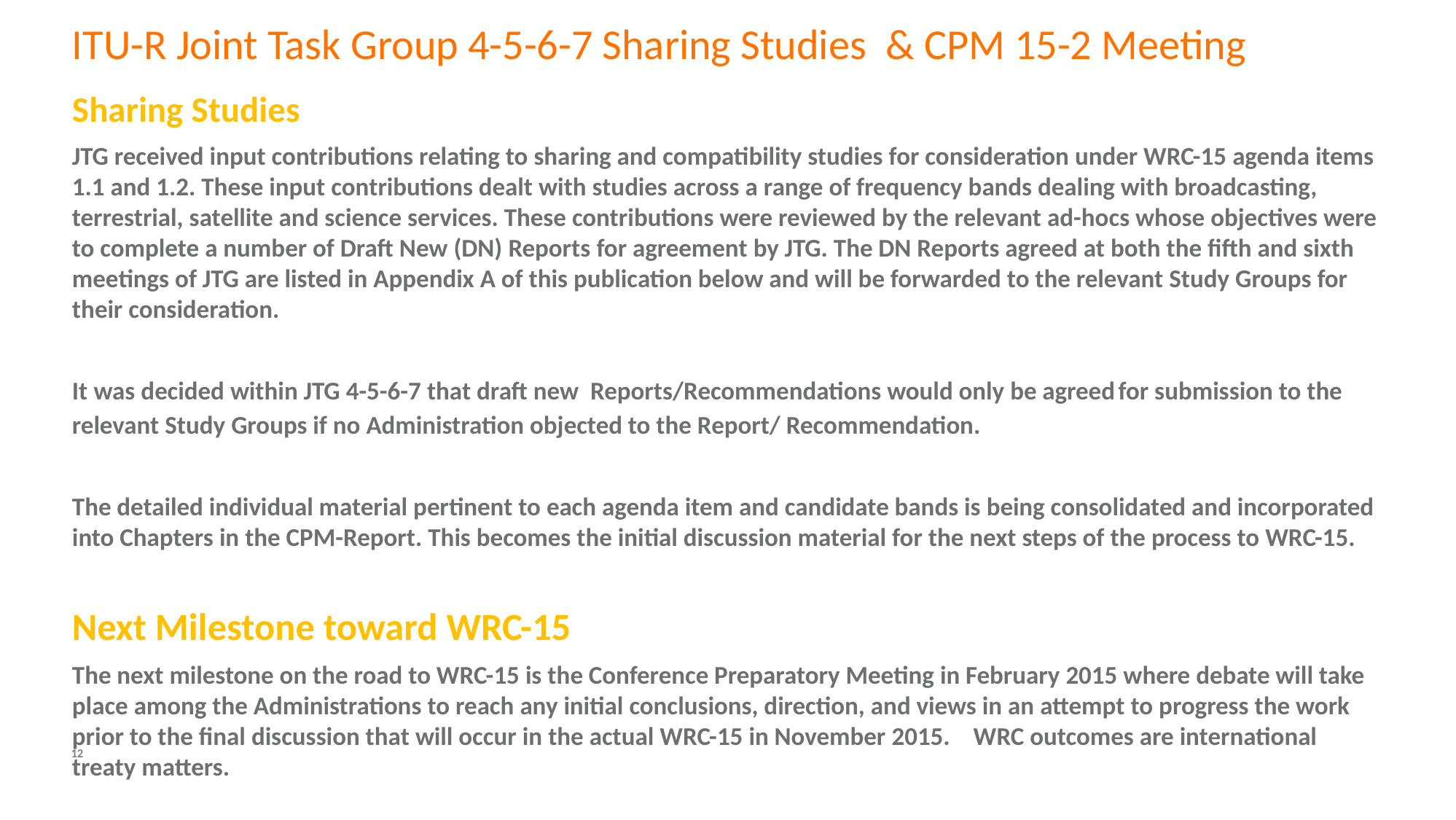

# ITU-R Joint Task Group 4-5-6-7 Sharing Studies  & CPM 15-2 Meeting
Sharing Studies
JTG received input contributions relating to sharing and compatibility studies for consideration under WRC-15 agenda items 1.1 and 1.2. These input contributions dealt with studies across a range of frequency bands dealing with broadcasting, terrestrial, satellite and science services. These contributions were reviewed by the relevant ad-hocs whose objectives were to complete a number of Draft New (DN) Reports for agreement by JTG. The DN Reports agreed at both the fifth and sixth meetings of JTG are listed in Appendix A of this publication below and will be forwarded to the relevant Study Groups for their consideration.

It was decided within JTG 4-5-6-7 that draft new  Reports/Recommendations would only be agreed for submission to the relevant Study Groups if no Administration objected to the Report/ Recommendation.

The detailed individual material pertinent to each agenda item and candidate bands is being consolidated and incorporated into Chapters in the CPM-Report. This becomes the initial discussion material for the next steps of the process to WRC-15.

Next Milestone toward WRC-15
The next milestone on the road to WRC-15 is the Conference Preparatory Meeting in February 2015 where debate will take place among the Administrations to reach any initial conclusions, direction, and views in an attempt to progress the work prior to the final discussion that will occur in the actual WRC-15 in November 2015.    WRC outcomes are international treaty matters.

12